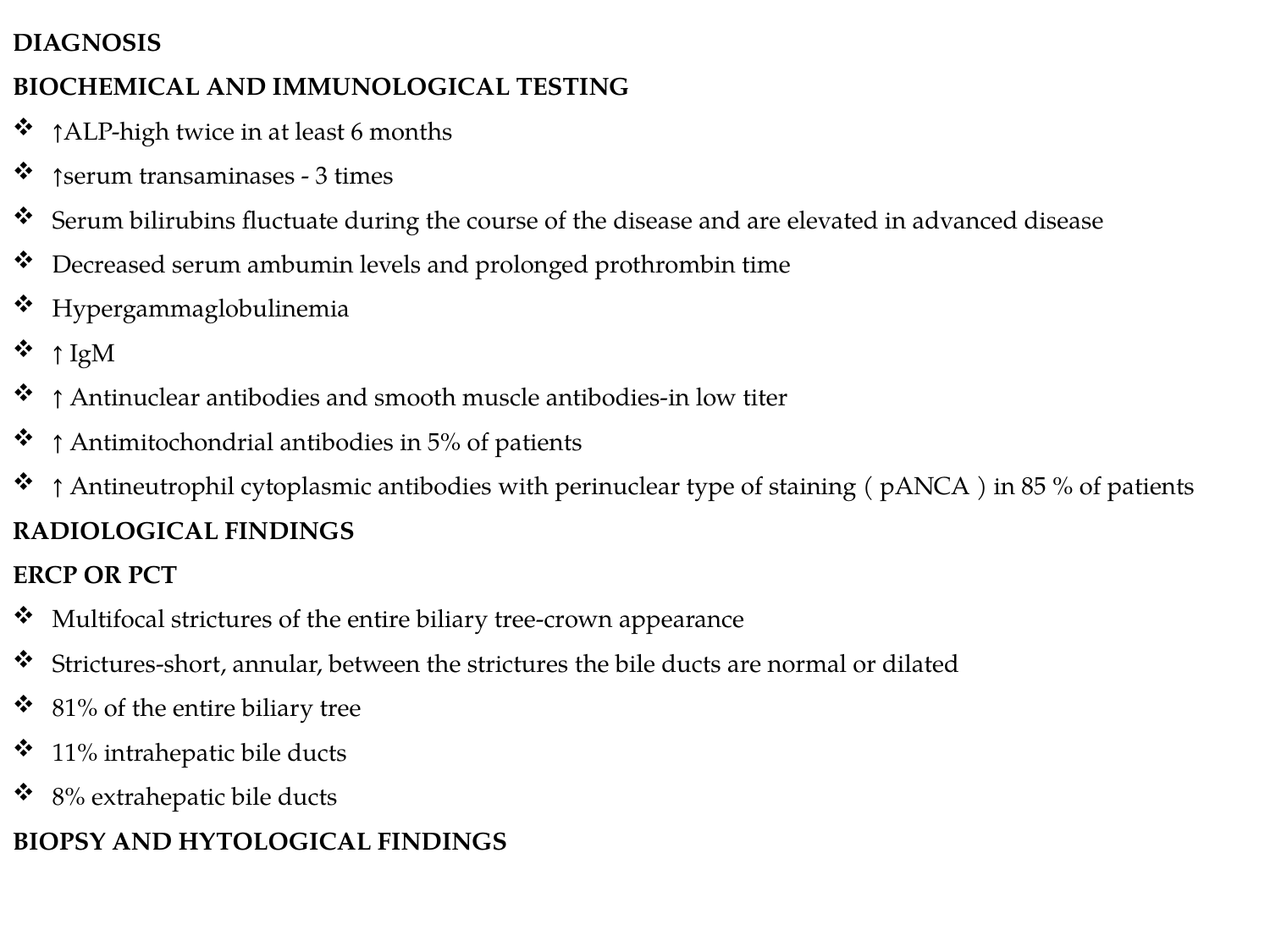

DIAGNOSIS
BIOCHEMICAL AND IMMUNOLOGICAL TESTING
↑ALP-high twice in at least 6 months
↑serum transaminases - 3 times
Serum bilirubins fluctuate during the course of the disease and are elevated in advanced disease
Decreased serum ambumin levels and prolonged prothrombin time
Hypergammaglobulinemia
↑ IgM
↑ Antinuclear antibodies and smooth muscle antibodies-in low titer
↑ Antimitochondrial antibodies in 5% of patients
↑ Antineutrophil cytoplasmic antibodies with perinuclear type of staining ( pANCA ) in 85 % of patients
RADIOLOGICAL FINDINGS
ERCP OR PCT
Multifocal strictures of the entire biliary tree-crown appearance
Strictures-short, annular, between the strictures the bile ducts are normal or dilated
81% of the entire biliary tree
11% intrahepatic bile ducts
8% extrahepatic bile ducts
BIOPSY AND HYTOLOGICAL FINDINGS